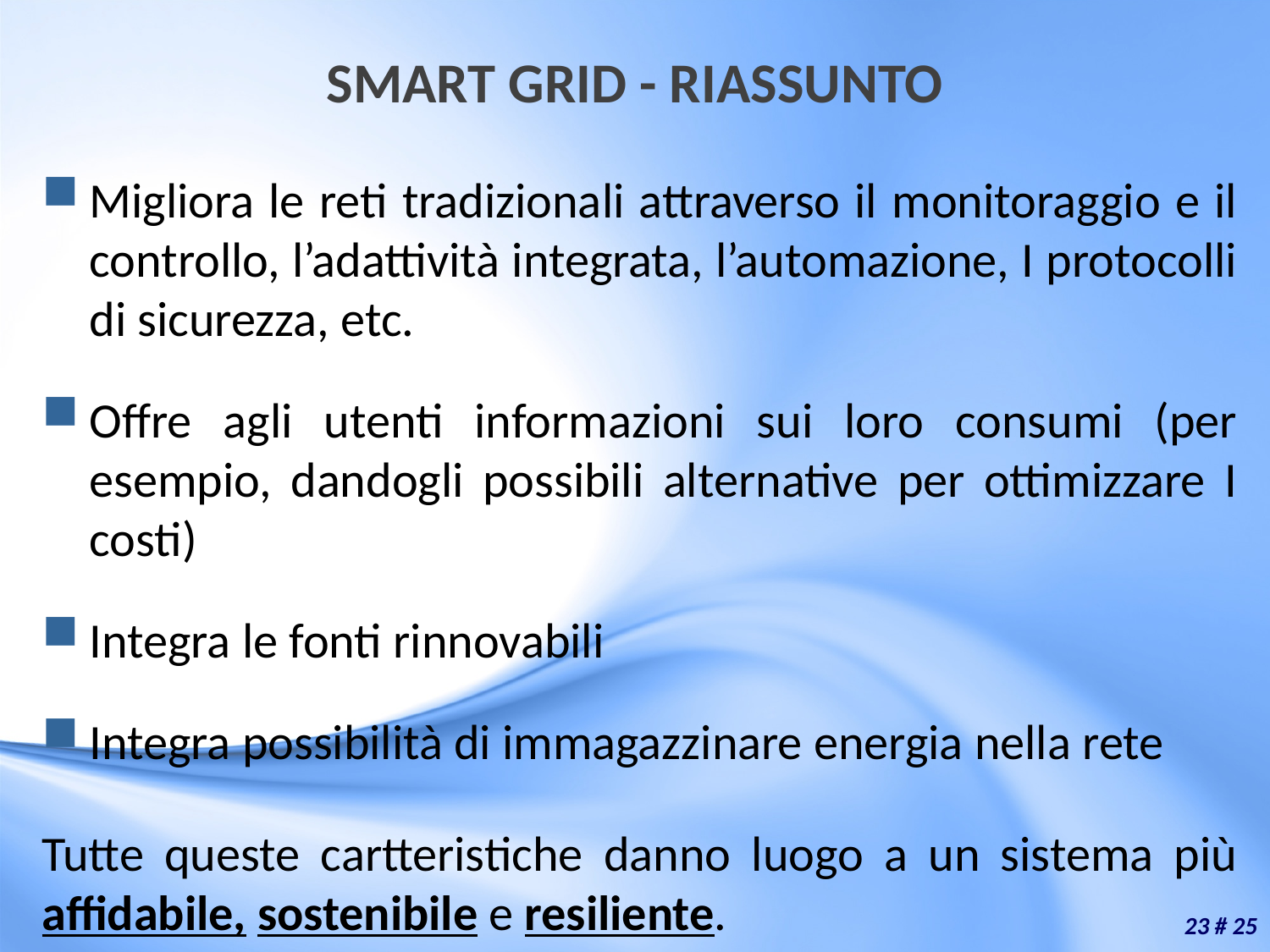

# SMART GRID - RIASSUNTO
Migliora le reti tradizionali attraverso il monitoraggio e il controllo, l’adattività integrata, l’automazione, I protocolli di sicurezza, etc.
Offre agli utenti informazioni sui loro consumi (per esempio, dandogli possibili alternative per ottimizzare I costi)
Integra le fonti rinnovabili
Integra possibilità di immagazzinare energia nella rete
Tutte queste cartteristiche danno luogo a un sistema più affidabile, sostenibile e resiliente.
23 # 25